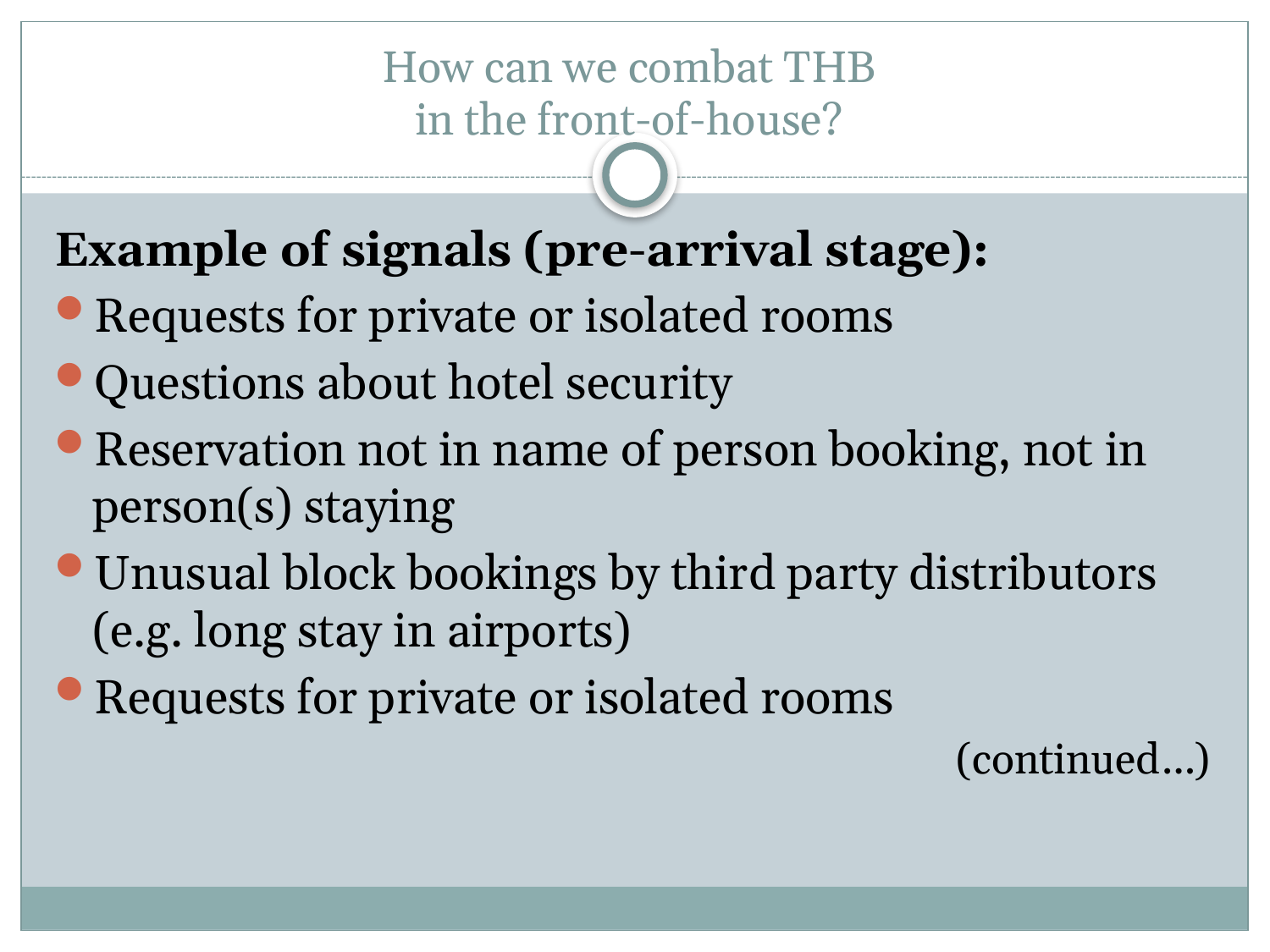

# How can we combat THB in the front-of-house?
Example of signals (pre-arrival stage):
Requests for private or isolated rooms
Questions about hotel security
Reservation not in name of person booking, not in person(s) staying
Unusual block bookings by third party distributors (e.g. long stay in airports)
Requests for private or isolated rooms
(continued…)